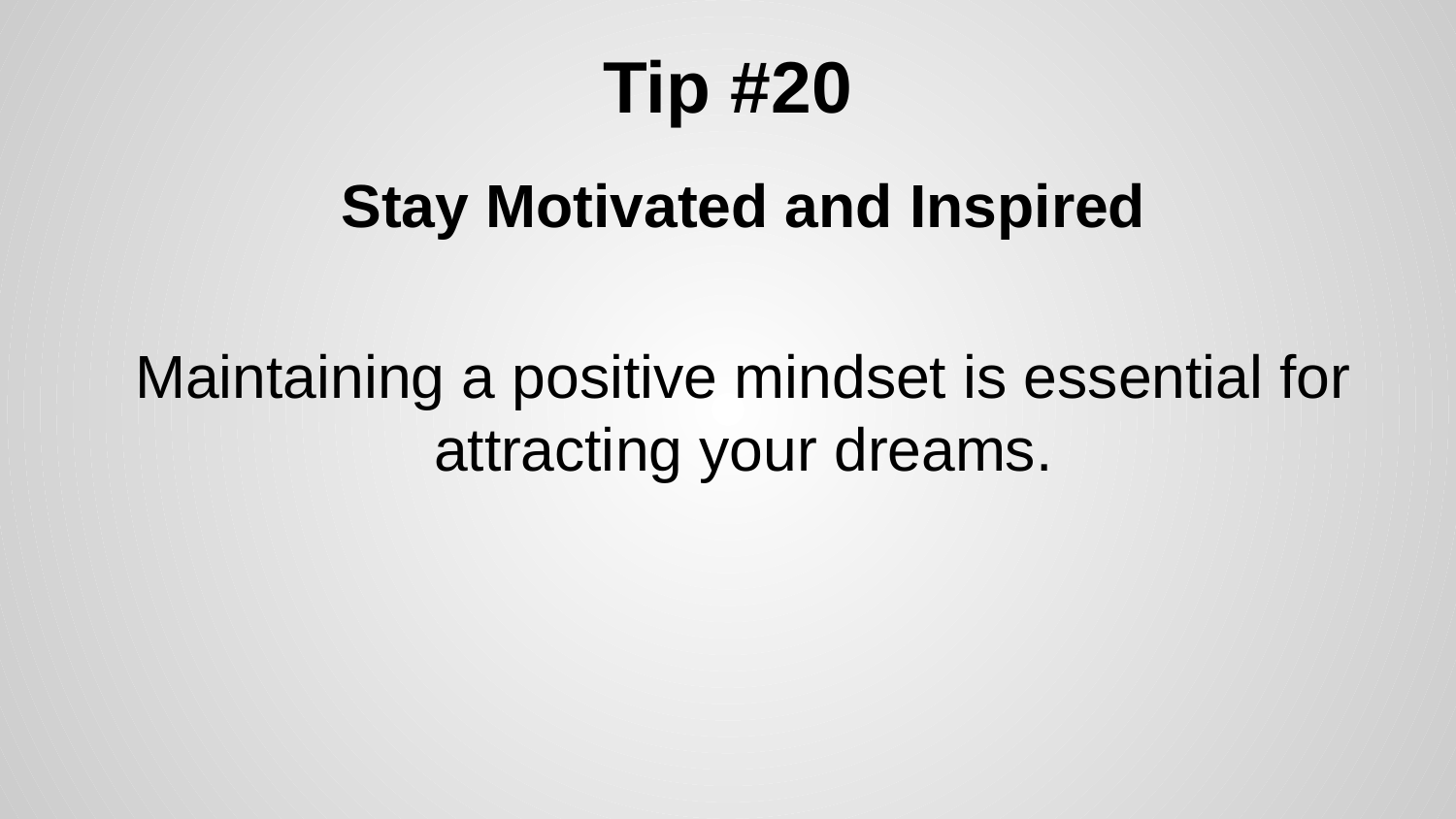

# Tip #20

Stay Motivated and Inspired

Maintaining a positive mindset is essential for attracting your dreams.